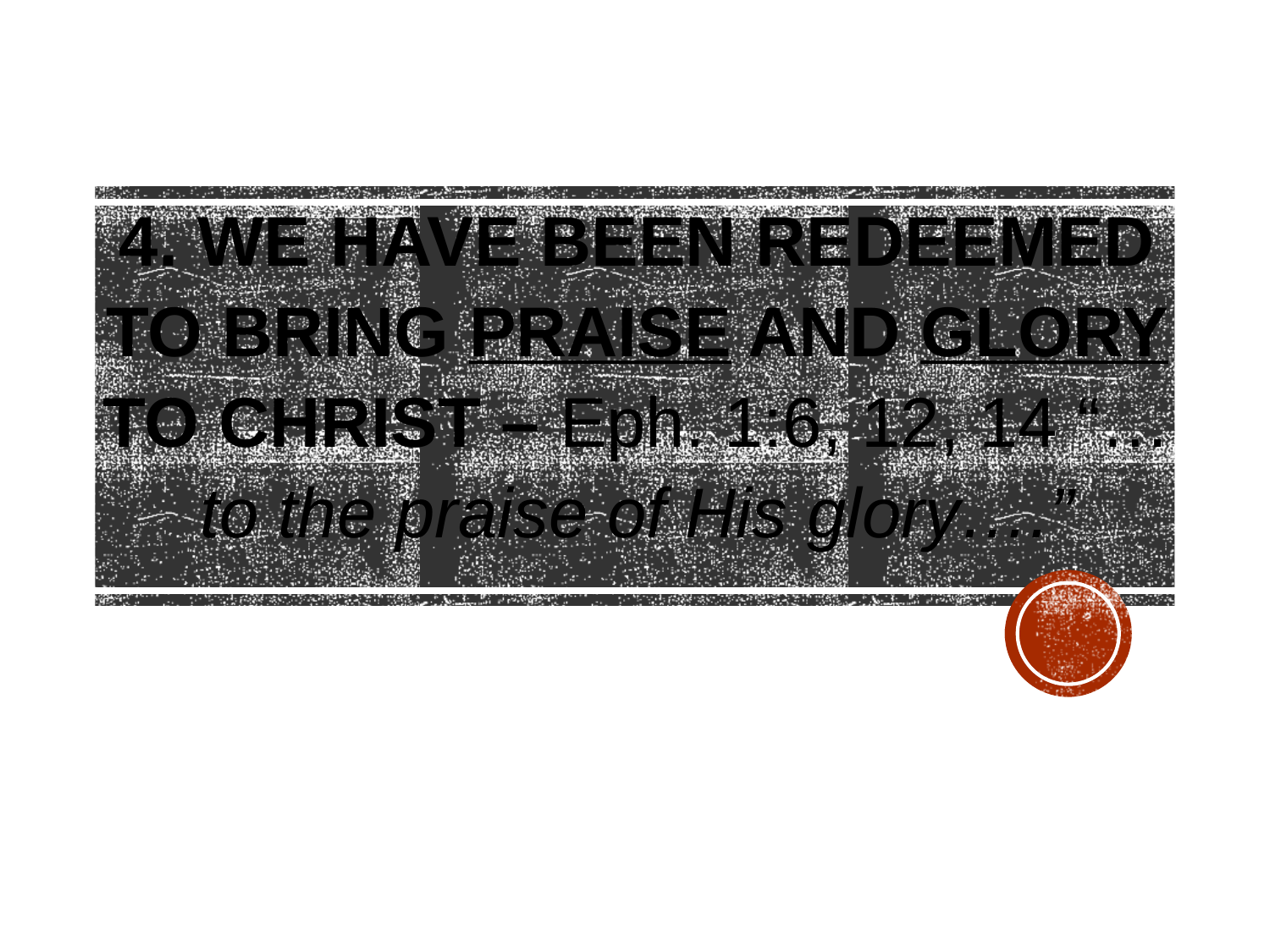

4. WE HAVE BEEN REDEEMED TO BRING PRAISE AND GLORY TO CHRIST – Eph. 1:6, 12, 14 “…to the praise of His glory….”